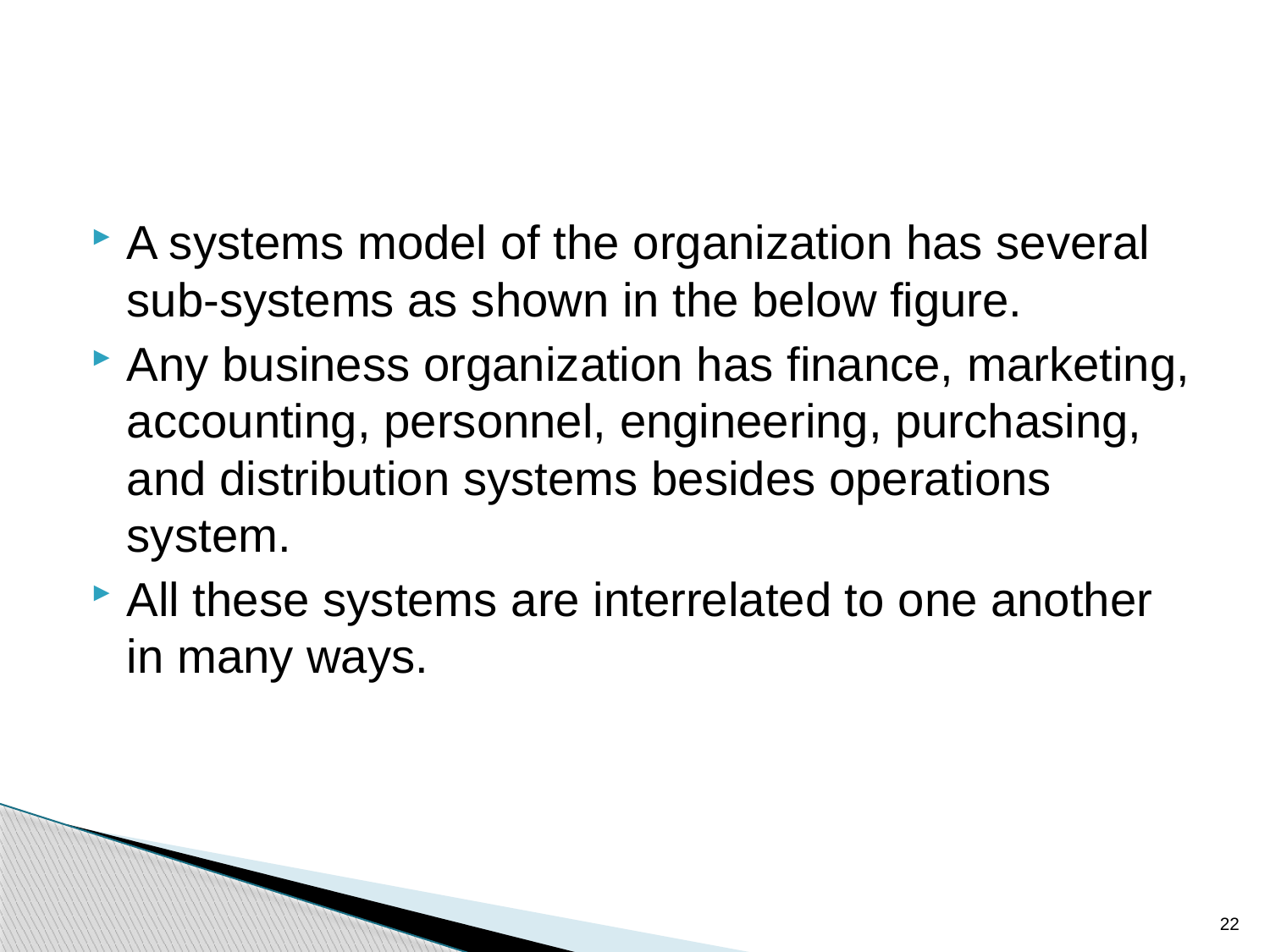

A systems model of the organization has several sub-systems as shown in the below figure.
Any business organization has finance, marketing, accounting, personnel, engineering, purchasing, and distribution systems besides operations system.
All these systems are interrelated to one another in many ways.
22